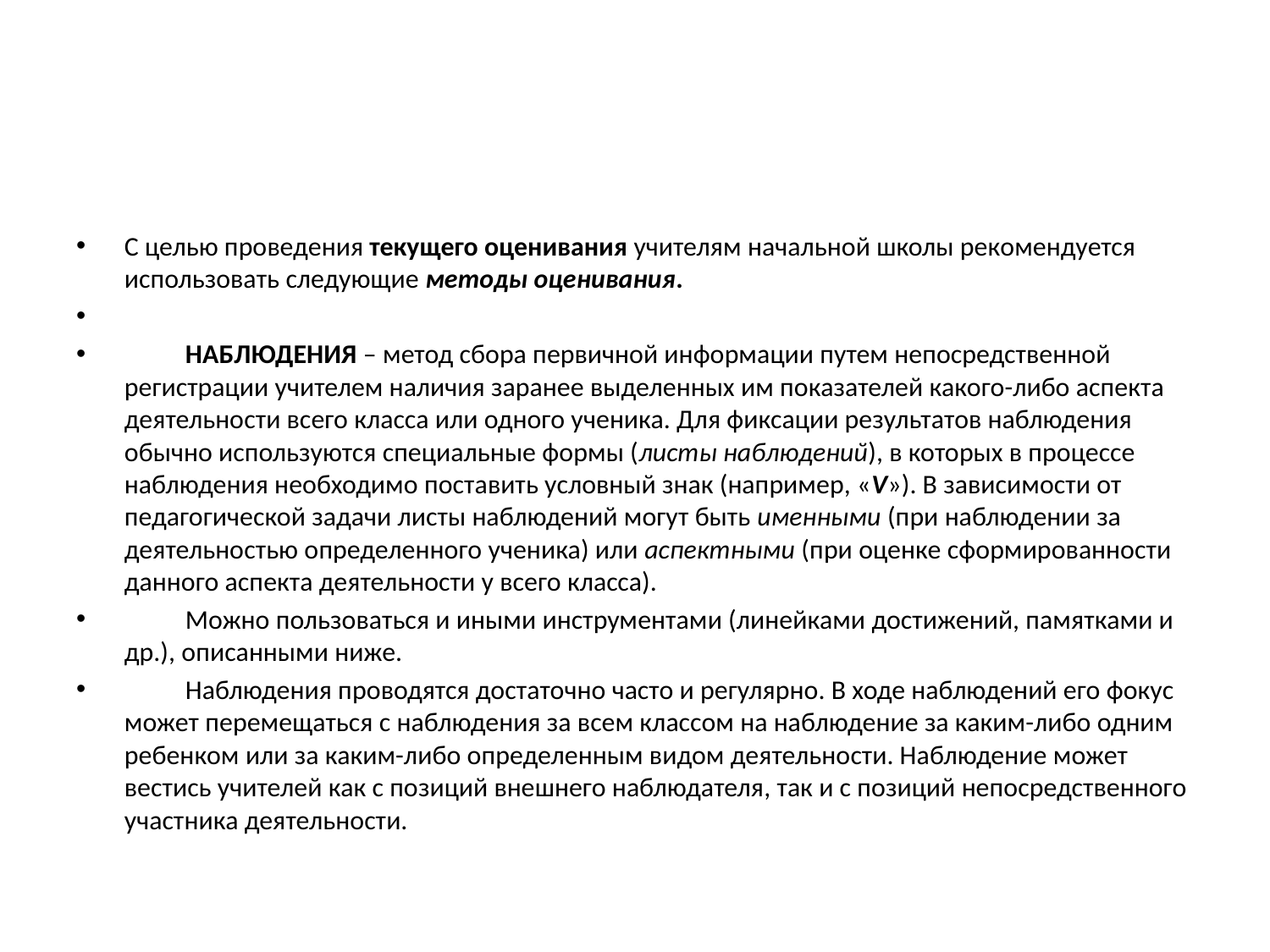

#
С целью проведения текущего оценивания учителям начальной школы рекомендуется использовать следующие методы оценивания.

	Наблюдения – метод сбора первичной информации путем непосредственной регистрации учителем наличия заранее выделенных им показателей какого-либо аспекта деятельности всего класса или одного ученика. Для фиксации результатов наблюдения обычно используются специальные формы (листы наблюдений), в которых в процессе наблюдения необходимо поставить условный знак (например, «V»). В зависимости от педагогической задачи листы наблюдений могут быть именными (при наблюдении за деятельностью определенного ученика) или аспектными (при оценке сформированности данного аспекта деятельности у всего класса).
	Можно пользоваться и иными инструментами (линейками достижений, памятками и др.), описанными ниже.
	Наблюдения проводятся достаточно часто и регулярно. В ходе наблюдений его фокус может перемещаться с наблюдения за всем классом на наблюдение за каким-либо одним ребенком или за каким-либо определенным видом деятельности. Наблюдение может вестись учителей как с позиций внешнего наблюдателя, так и с позиций непосредственного участника деятельности.